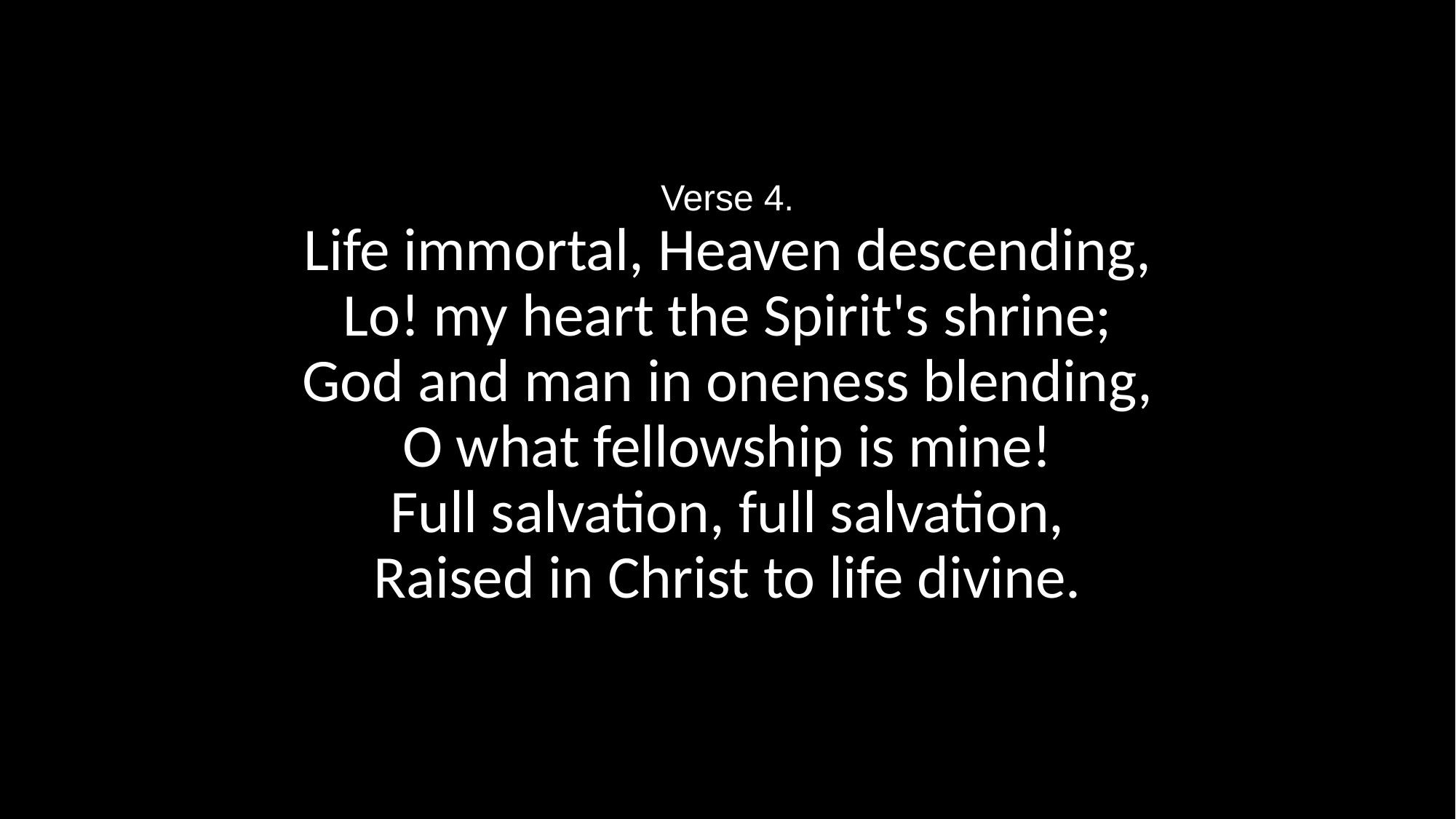

Verse 4.
Life immortal, Heaven descending,
Lo! my heart the Spirit's shrine;
God and man in oneness blending,
O what fellowship is mine!
Full salvation, full salvation,
Raised in Christ to life divine.